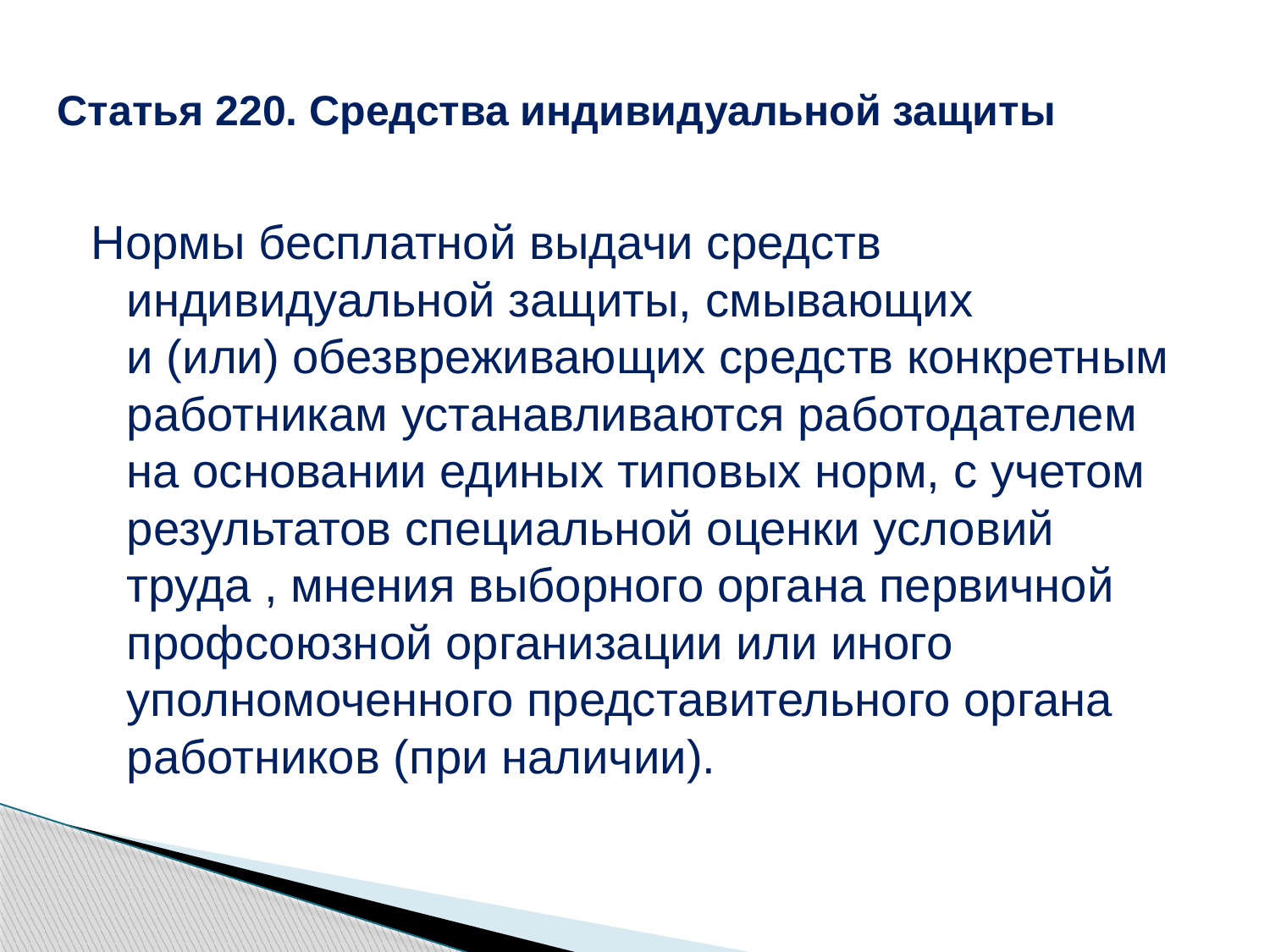

# Статья 220. Средства индивидуальной защиты
Нормы бесплатной выдачи средств индивидуальной защиты, смывающих
и (или) обезвреживающих средств конкретным работникам устанавливаются работодателем на основании единых типовых норм, с учетом результатов специальной оценки условий труда , мнения выборного органа первичной профсоюзной организации или иного уполномоченного представительного органа работников (при наличии).